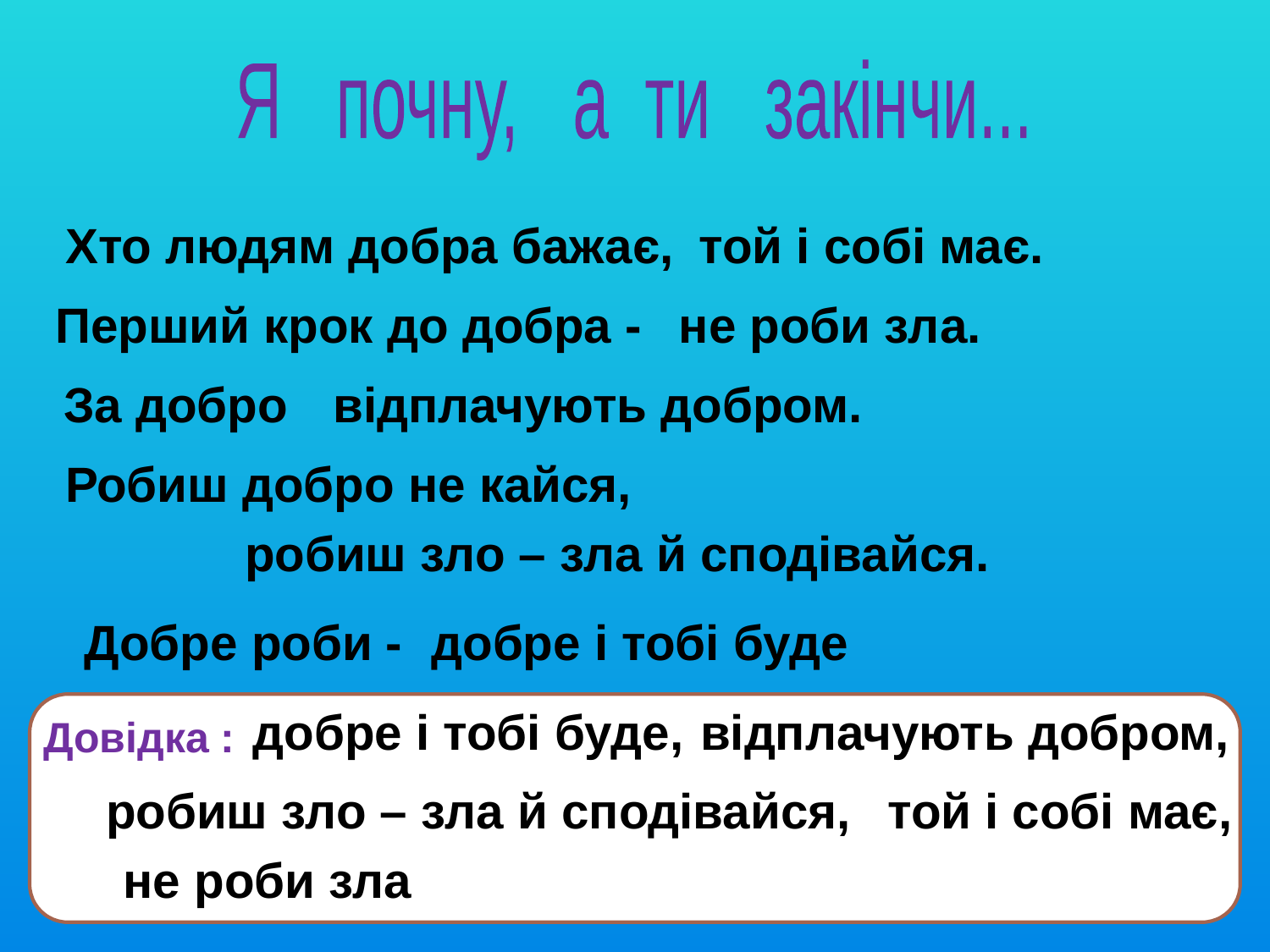

Я   почну,   а  ти   закінчи...
Хто людям добра бажає,
той і собі має.
Перший крок до добра -
не роби зла.
За добро
відплачують добром.
Робиш добро не кайся,
робиш зло – зла й сподівайся.
Добре роби -
добре і тобі буде

добре і тобі буде,
відплачують добром,
Довідка :
робиш зло – зла й сподівайся,
той і собі має,
не роби зла